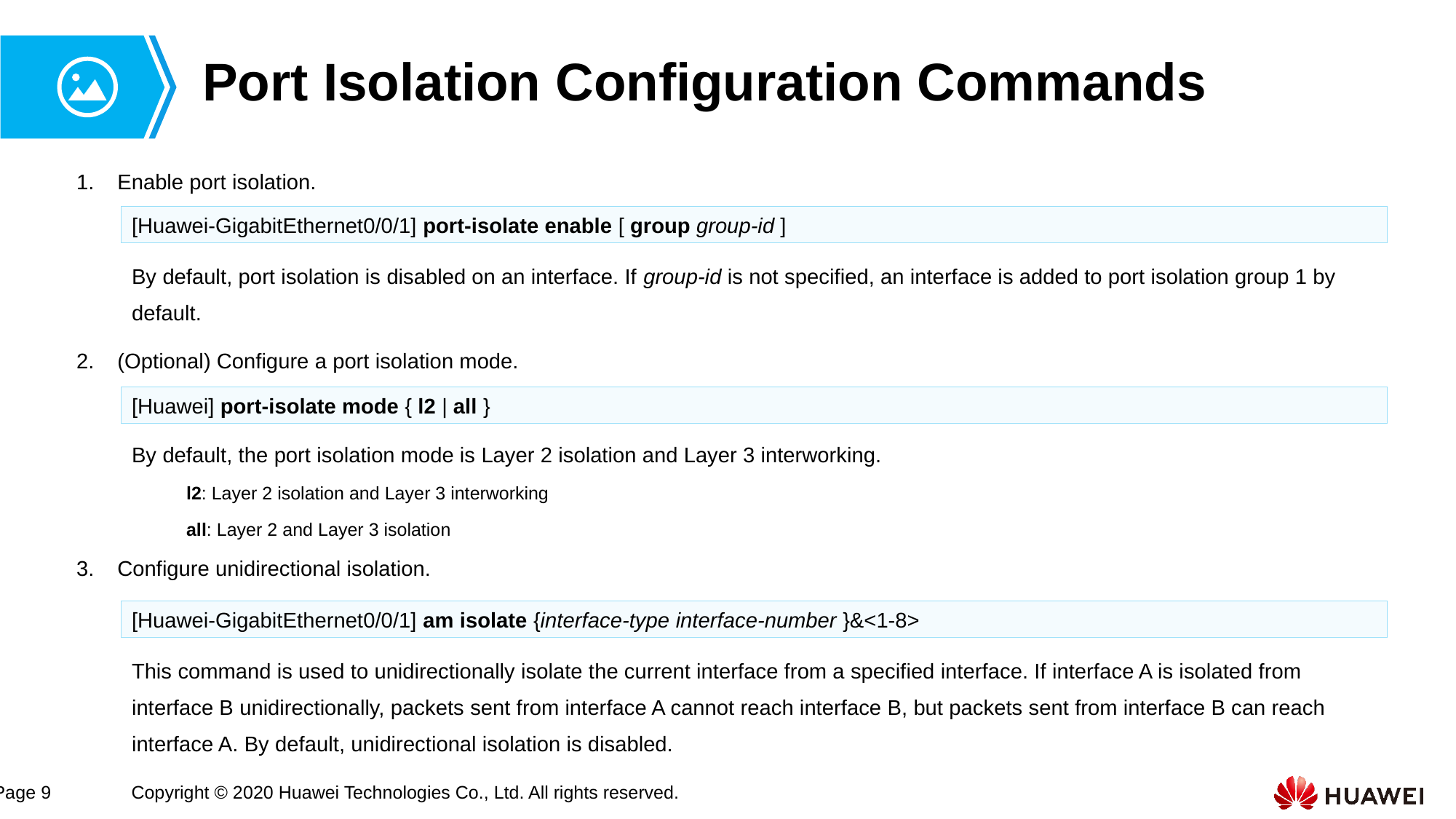

# Port Isolation Configuration Commands
Enable port isolation.
[Huawei-GigabitEthernet0/0/1] port-isolate enable [ group group-id ]
By default, port isolation is disabled on an interface. If group-id is not specified, an interface is added to port isolation group 1 by default.
(Optional) Configure a port isolation mode.
[Huawei] port-isolate mode { l2 | all }
By default, the port isolation mode is Layer 2 isolation and Layer 3 interworking.
l2: Layer 2 isolation and Layer 3 interworking
all: Layer 2 and Layer 3 isolation

Configure unidirectional isolation.
[Huawei-GigabitEthernet0/0/1] am isolate {interface-type interface-number }&<1-8>
This command is used to unidirectionally isolate the current interface from a specified interface. If interface A is isolated from interface B unidirectionally, packets sent from interface A cannot reach interface B, but packets sent from interface B can reach interface A. By default, unidirectional isolation is disabled.